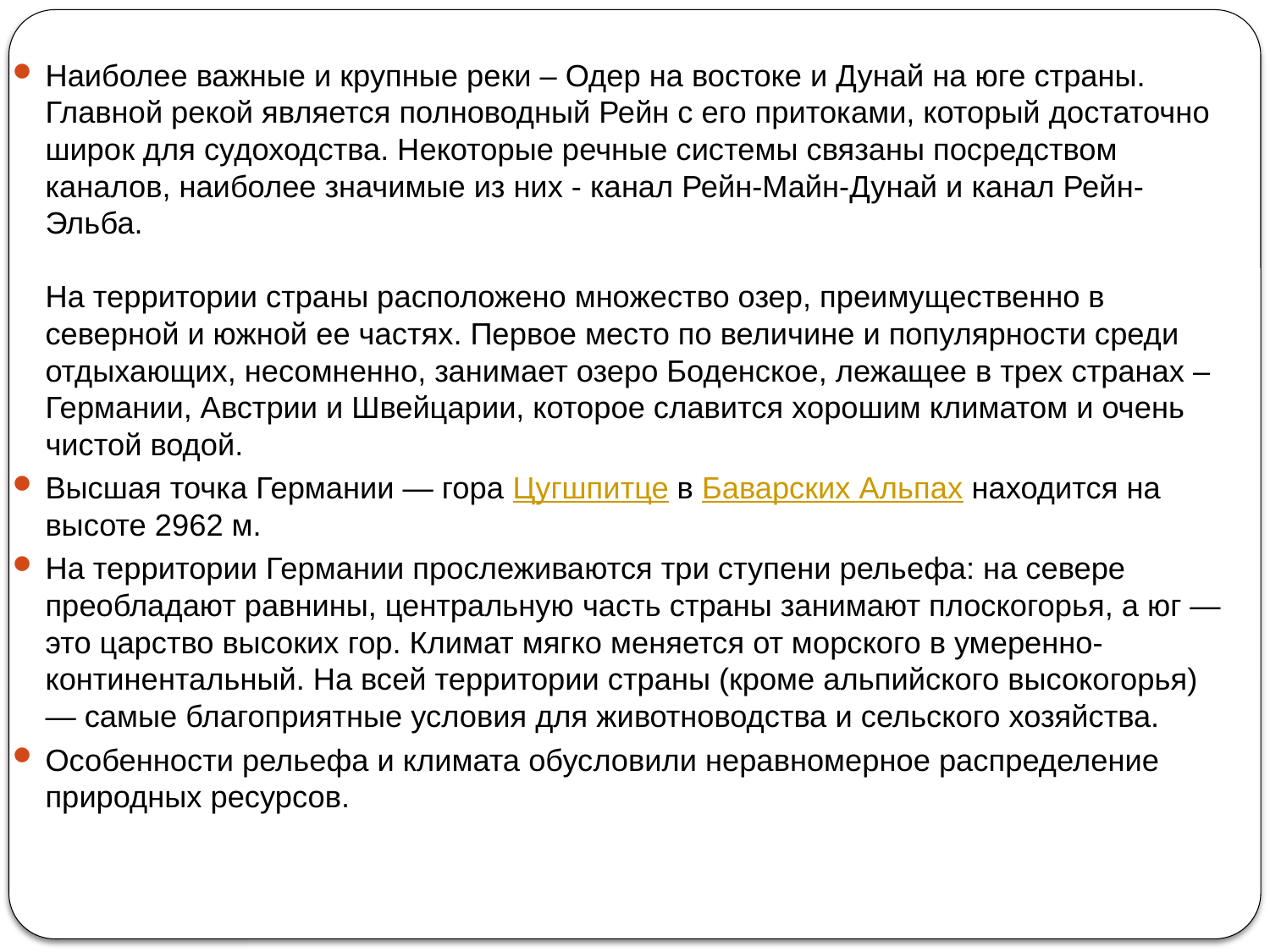

Наиболее важные и крупные реки – Одер на востоке и Дунай на юге страны. Главной рекой является полноводный Рейн с его притоками, который достаточно широк для судоходства. Некоторые речные системы связаны посредством каналов, наиболее значимые из них - канал Рейн-Майн-Дунай и канал Рейн-Эльба.
На территории страны расположено множество озер, преимущественно в северной и южной ее частях. Первое место по величине и популярности среди отдыхающих, несомненно, занимает озеро Боденское, лежащее в трех странах – Германии, Австрии и Швейцарии, которое славится хорошим климатом и очень чистой водой.
Высшая точка Германии — гора Цугшпитце в Баварских Альпах находится на высоте 2962 м.
На территории Германии прослеживаются три ступени рельефа: на севере преобладают равнины, центральную часть страны занимают плоскогорья, а юг — это царство высоких гор. Климат мягко меняется от морского в умеренно-континентальный. На всей территории страны (кроме альпийского высокогорья) — самые благоприятные условия для животноводства и сельского хозяйства.
Особенности рельефа и климата обусловили неравномерное распределение природных ресурсов.